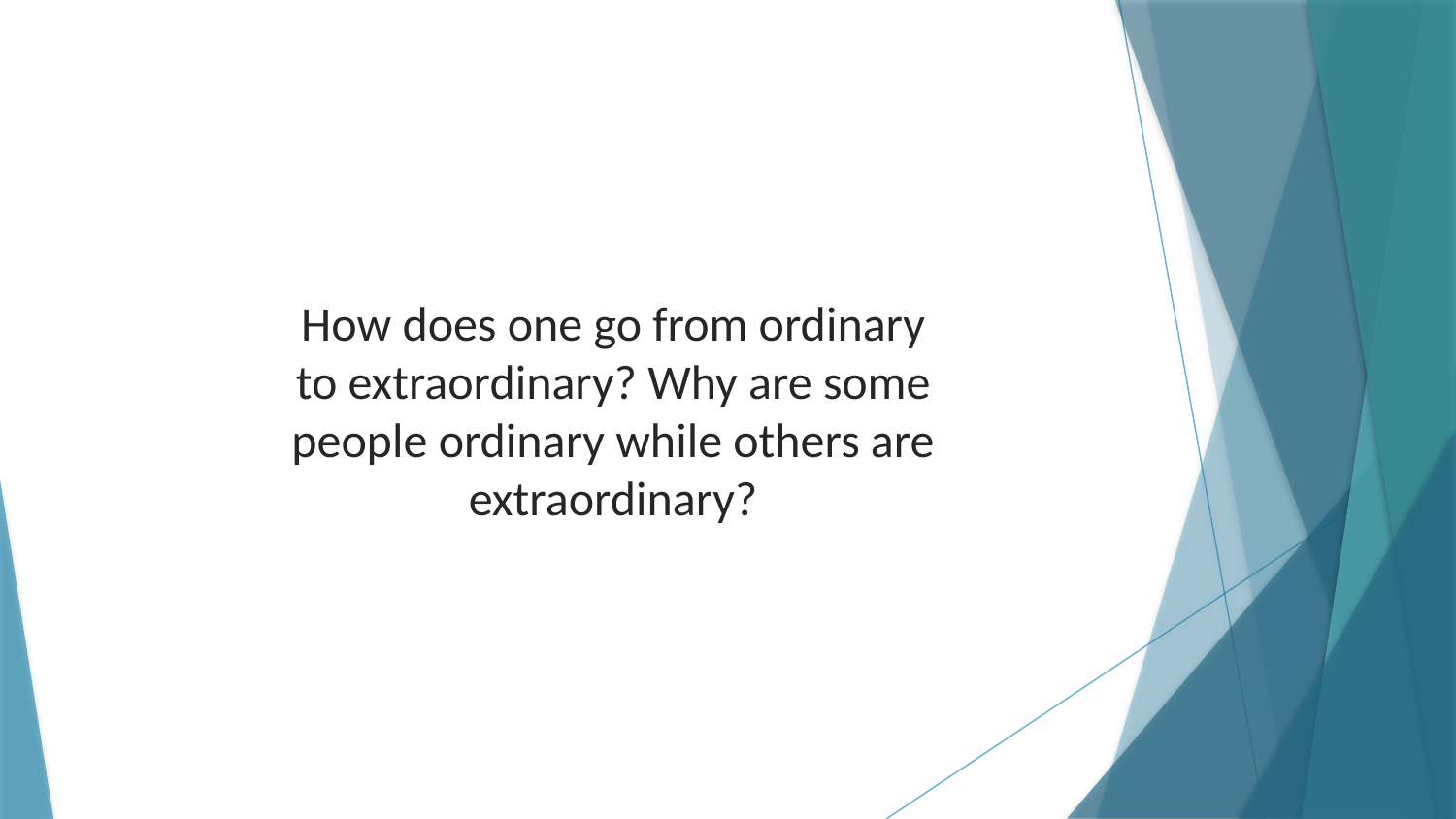

How does one go from ordinary to extraordinary? Why are some people ordinary while others are extraordinary?